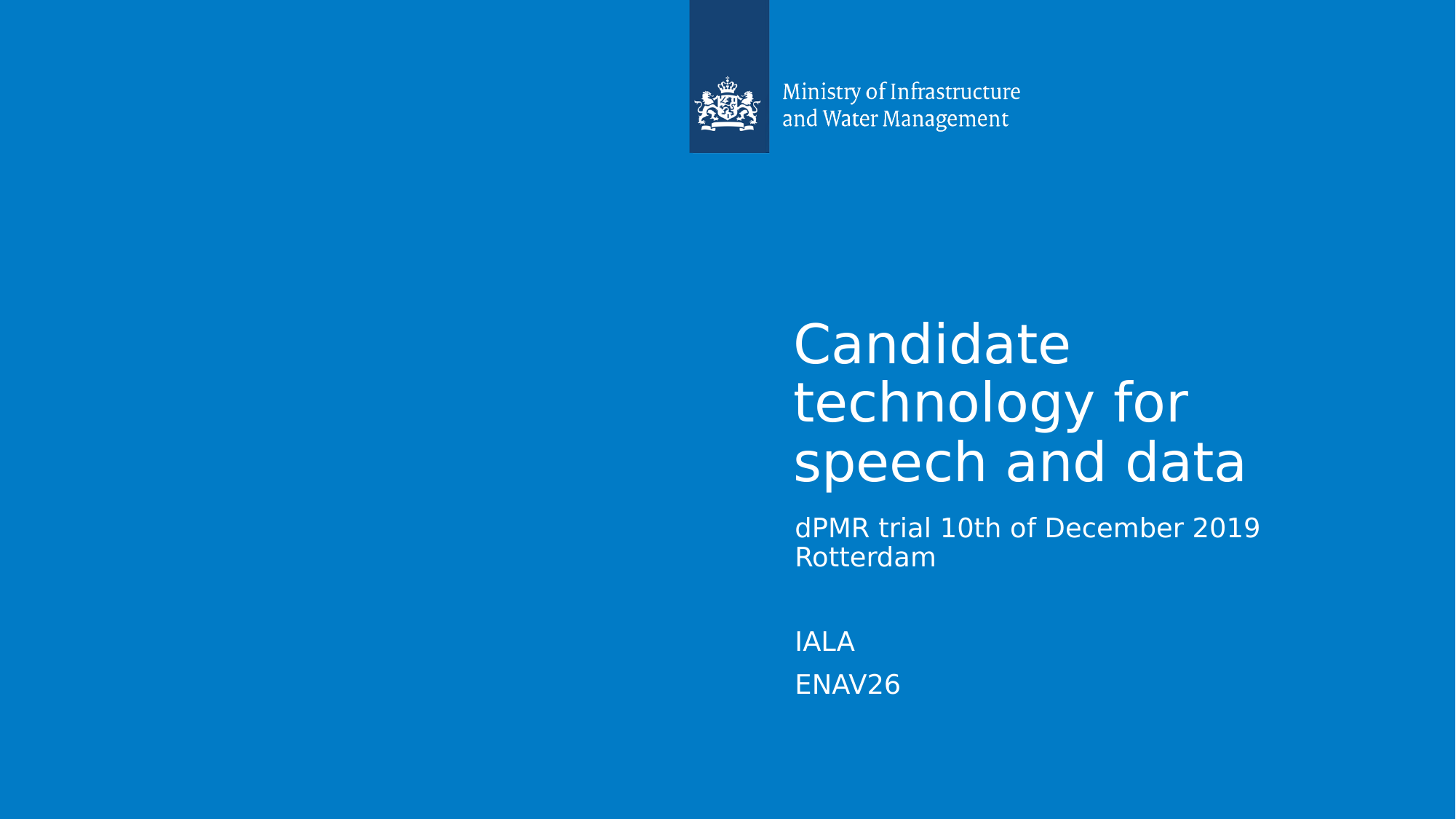

# Candidate technology for speech and data
dPMR trial 10th of December 2019 Rotterdam

IALA
ENAV26